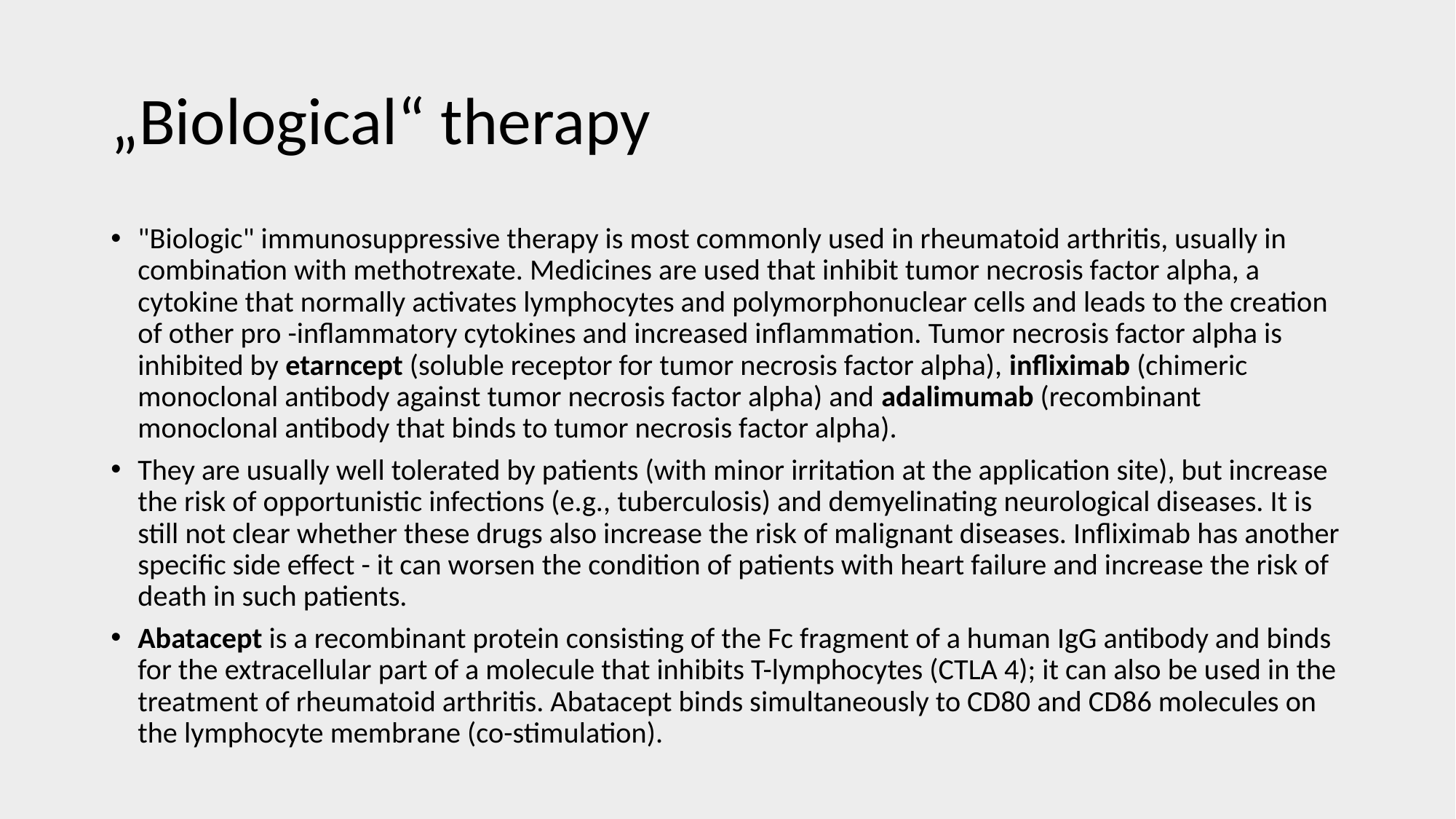

# „Biological“ therapy
"Biologic" immunosuppressive therapy is most commonly used in rheumatoid arthritis, usually in combination with methotrexate. Medicines are used that inhibit tumor necrosis factor alpha, a cytokine that normally activates lymphocytes and polymorphonuclear cells and leads to the creation of other pro -inflammatory cytokines and increased inflammation. Tumor necrosis factor alpha is inhibited by etarncept (soluble receptor for tumor necrosis factor alpha), infliximab (chimeric monoclonal antibody against tumor necrosis factor alpha) and adalimumab (recombinant monoclonal antibody that binds to tumor necrosis factor alpha).
They are usually well tolerated by patients (with minor irritation at the application site), but increase the risk of opportunistic infections (e.g., tuberculosis) and demyelinating neurological diseases. It is still not clear whether these drugs also increase the risk of malignant diseases. Infliximab has another specific side effect - it can worsen the condition of patients with heart failure and increase the risk of death in such patients.
Abatacept is a recombinant protein consisting of the Fc fragment of a human IgG antibody and binds for the extracellular part of a molecule that inhibits T-lymphocytes (CTLA 4); it can also be used in the treatment of rheumatoid arthritis. Abatacept binds simultaneously to CD80 and CD86 molecules on the lymphocyte membrane (co-stimulation).